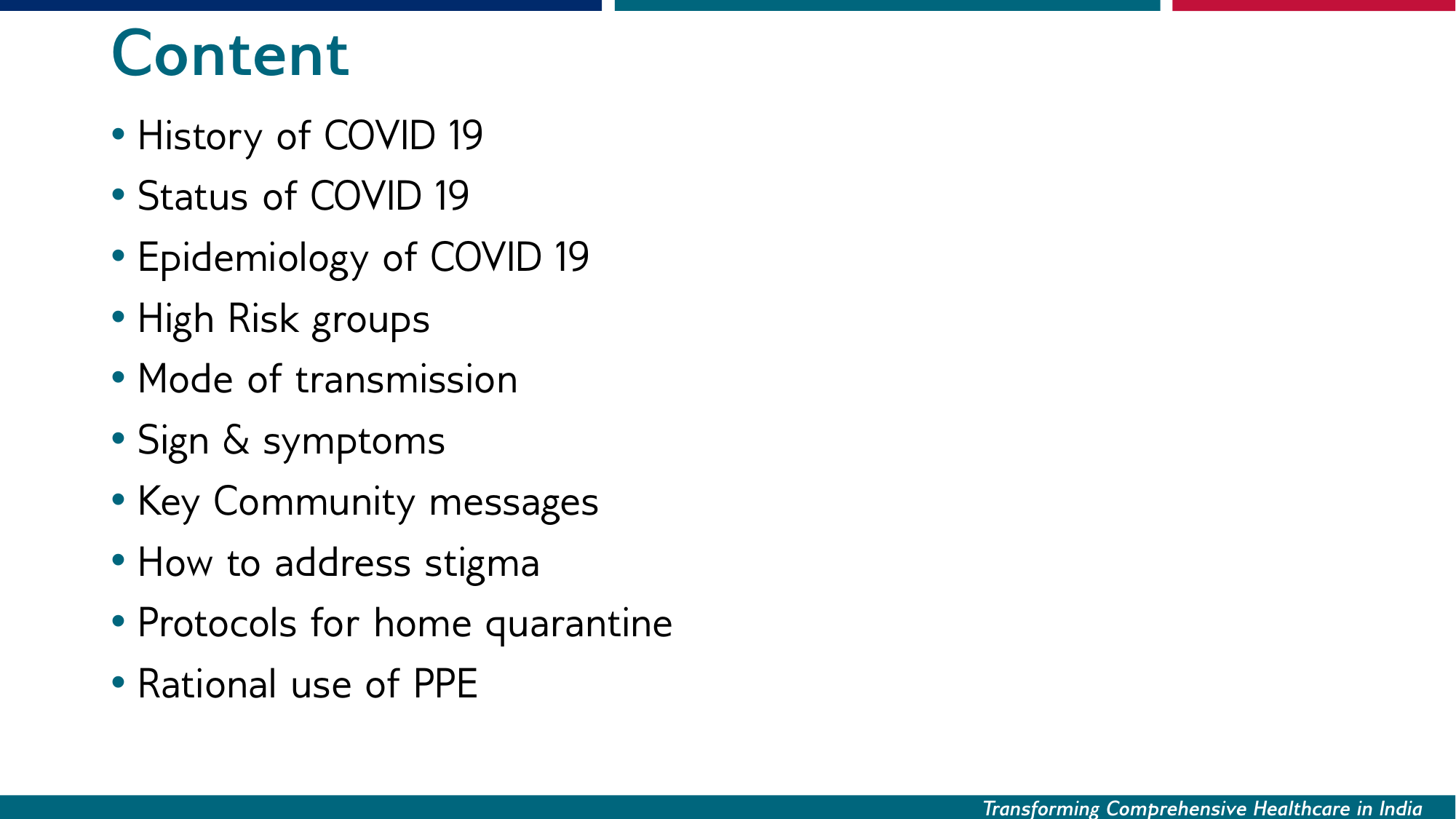

# Content
History of COVID 19
Status of COVID 19
Epidemiology of COVID 19
High Risk groups
Mode of transmission
Sign & symptoms
Key Community messages
How to address stigma
Protocols for home quarantine
Rational use of PPE